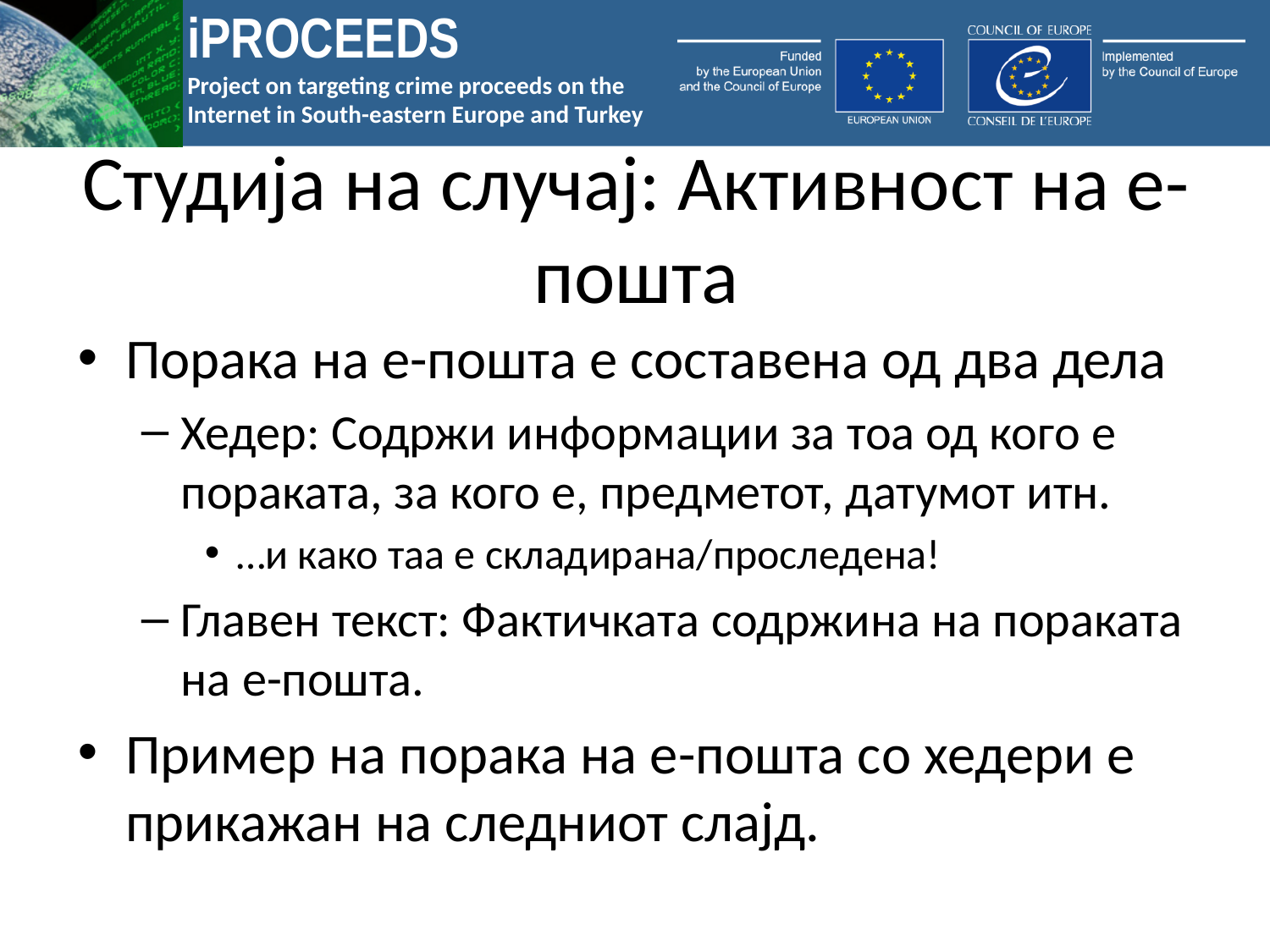

# Студија на случај: Активност на е-пошта
Порака на е-пошта е составена од два дела
Хедер: Содржи информации за тоа од кого е пораката, за кого е, предметот, датумот итн.
…и како таа е складирана/проследена!
Главен текст: Фактичката содржина на пораката на е-пошта.
Пример на порака на е-пошта со хедери е прикажан на следниот слајд.